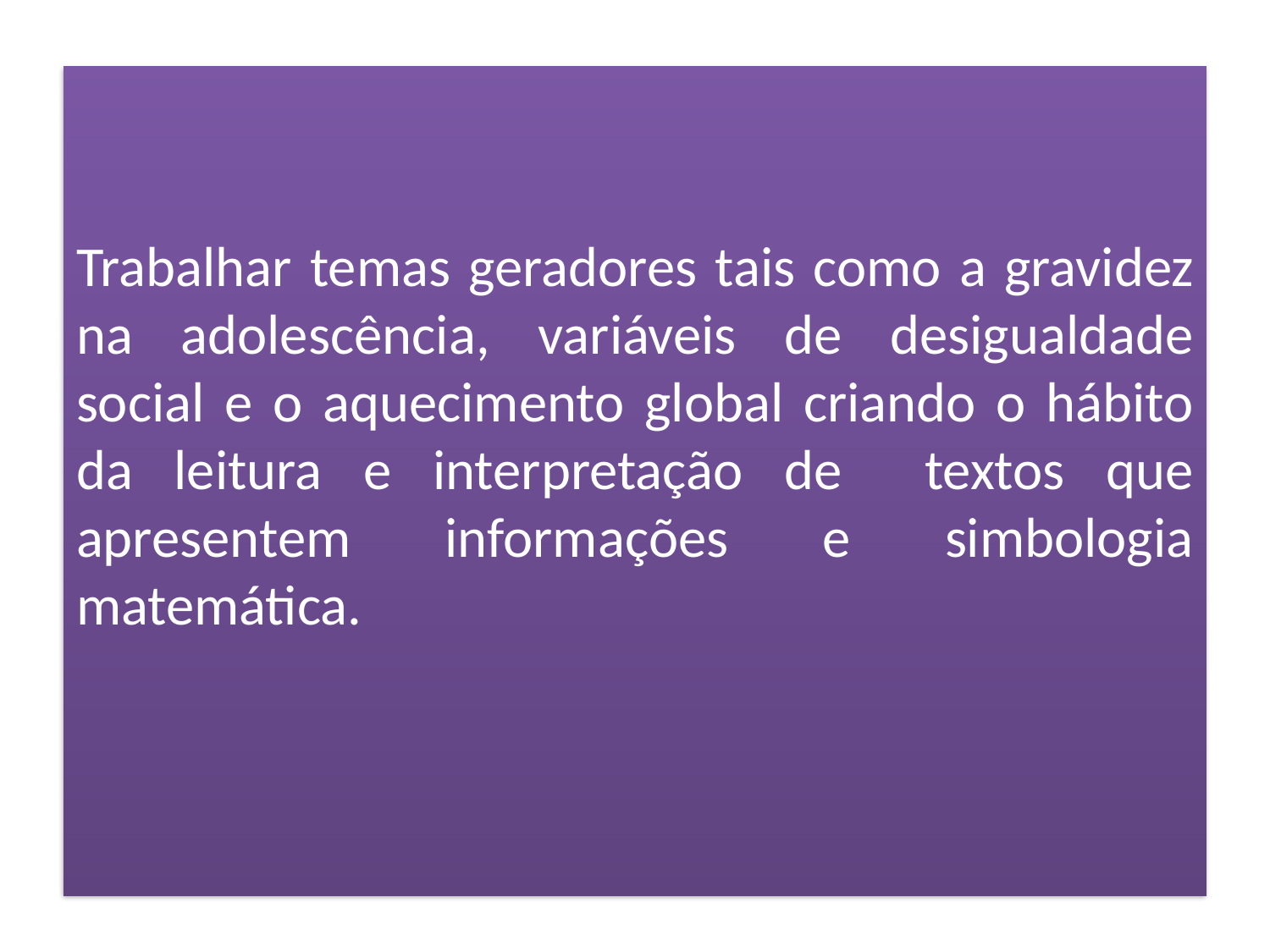

Trabalhar temas geradores tais como a gravidez na adolescência, variáveis de desigualdade social e o aquecimento global criando o hábito da leitura e interpretação de  textos que apresentem informações e simbologia matemática.